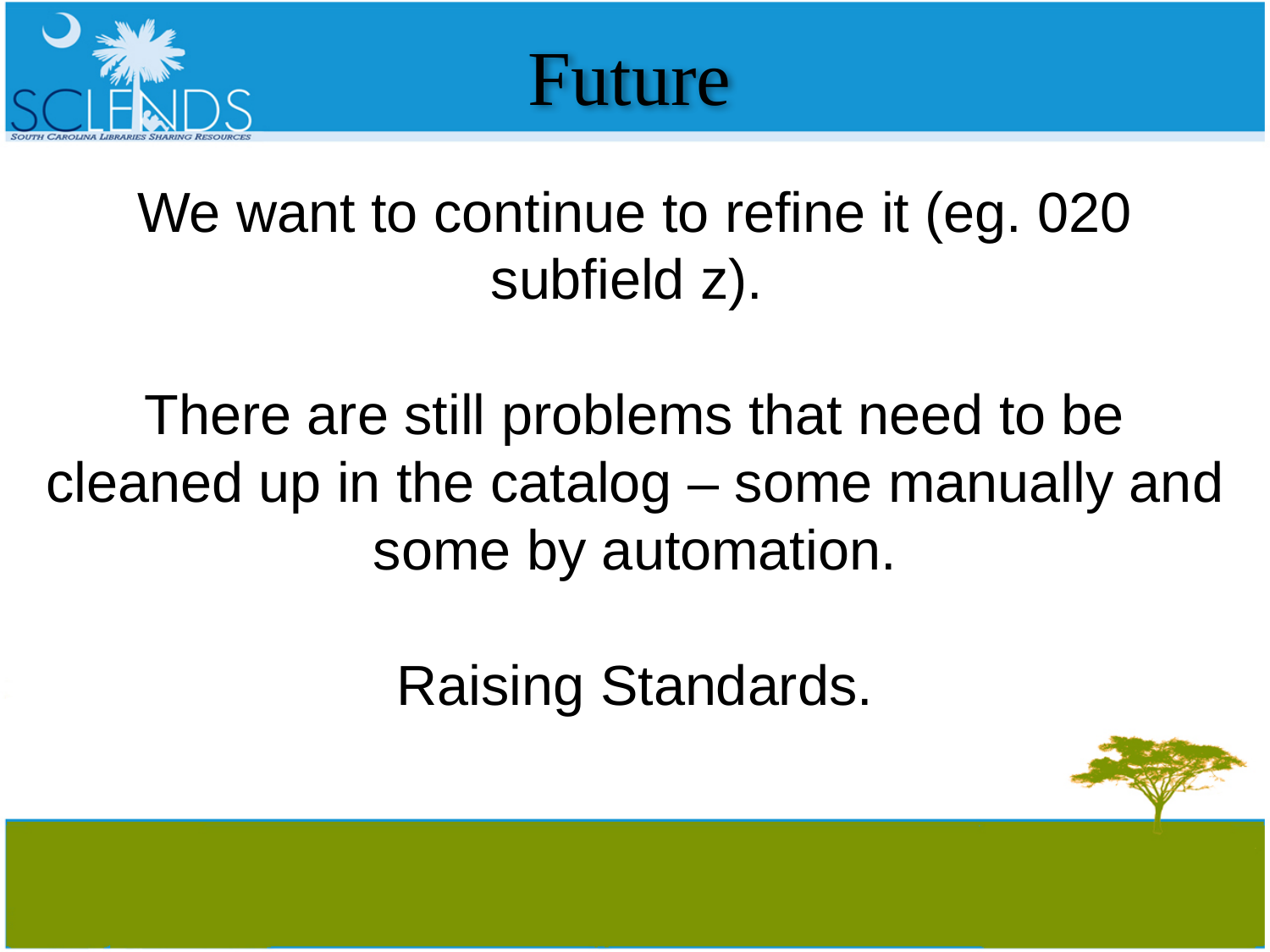

# Future
We want to continue to refine it (eg. 020 subfield z).

There are still problems that need to be cleaned up in the catalog – some manually and some by automation.

Raising Standards.